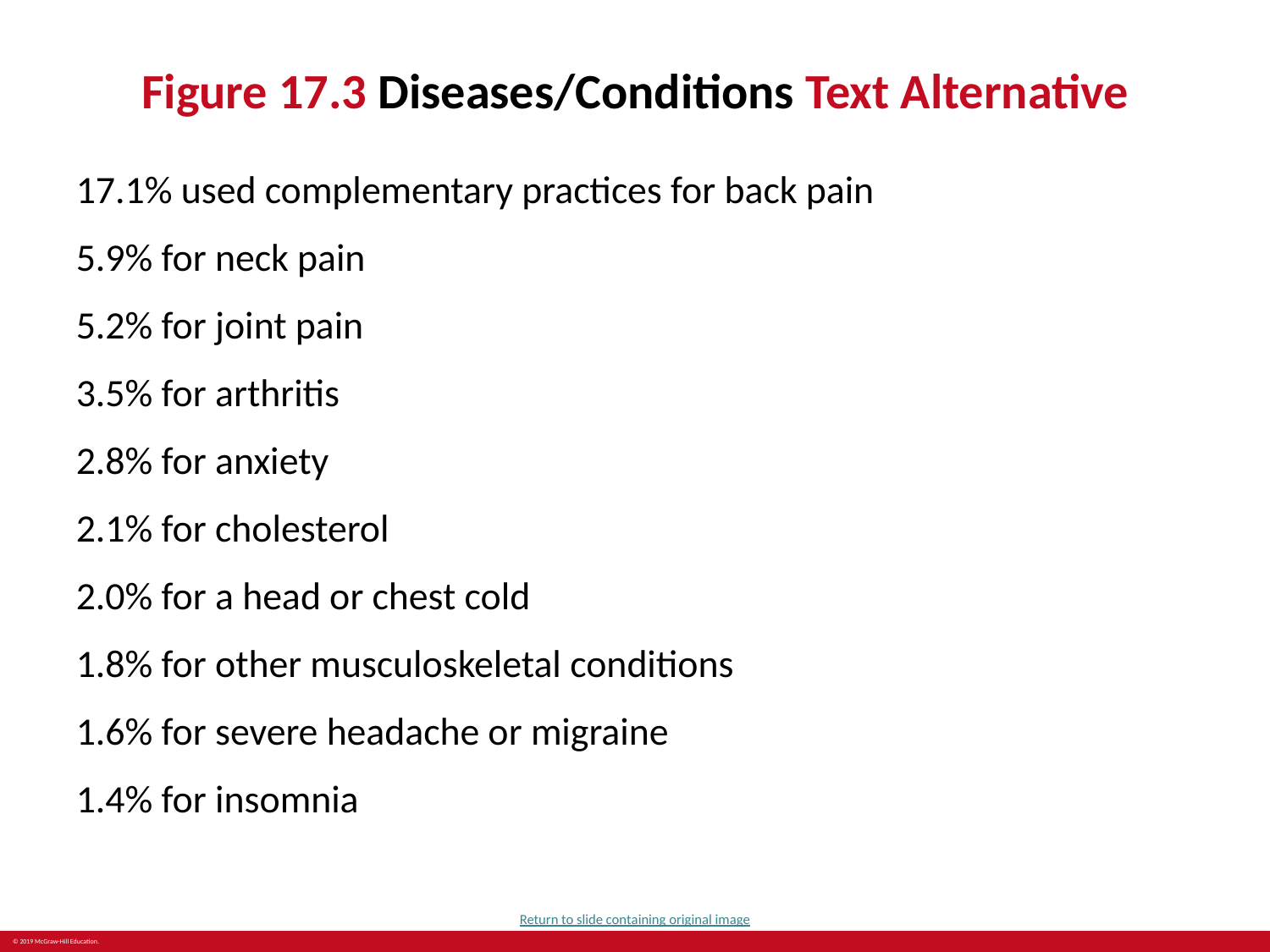

# Figure 17.3 Diseases/Conditions Text Alternative
17.1% used complementary practices for back pain
5.9% for neck pain
5.2% for joint pain
3.5% for arthritis
2.8% for anxiety
2.1% for cholesterol
2.0% for a head or chest cold
1.8% for other musculoskeletal conditions
1.6% for severe headache or migraine
1.4% for insomnia
Return to slide containing original image